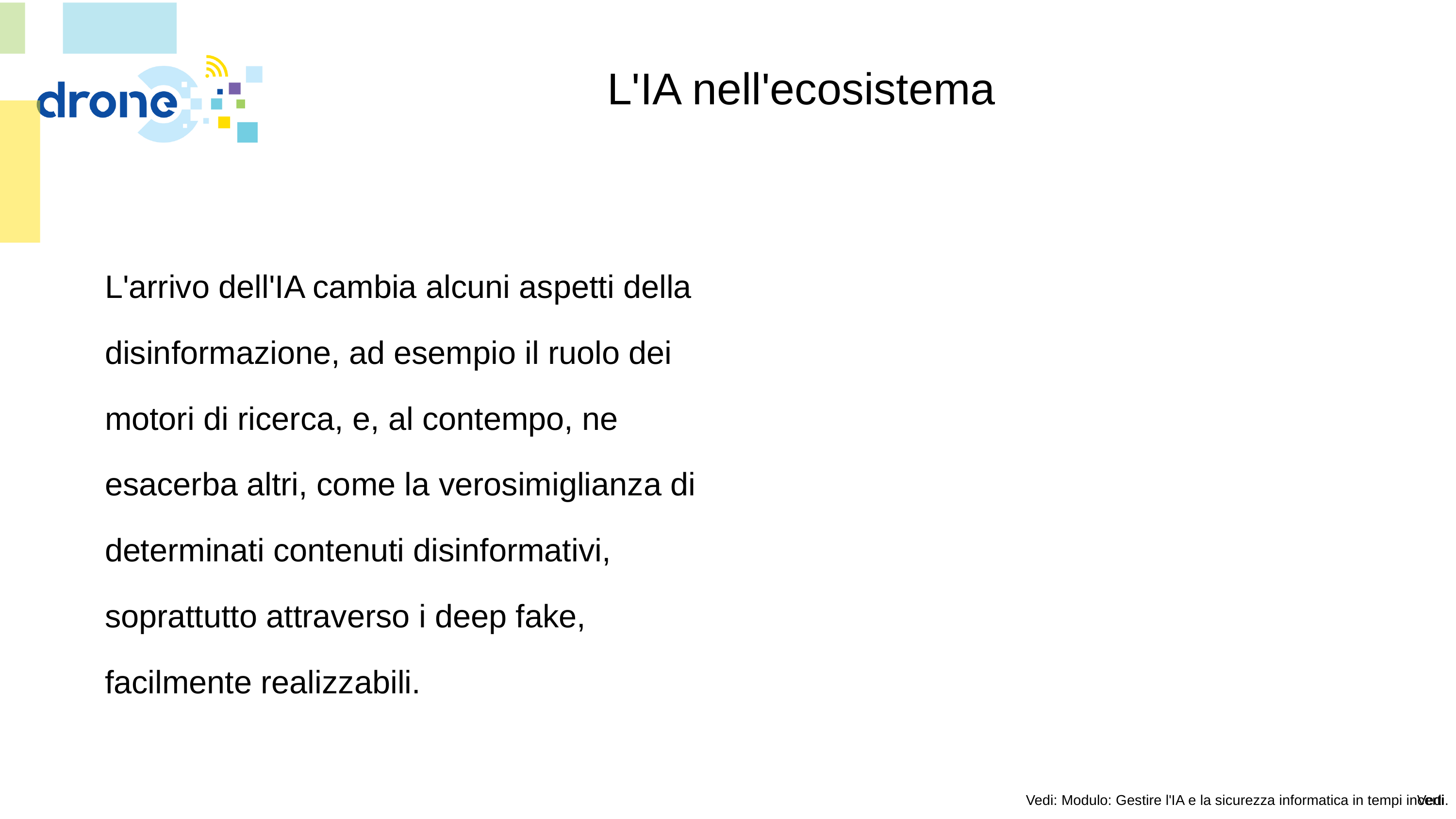

# L'IA nell'ecosistema

L'arrivo dell'IA cambia alcuni aspetti della disinformazione, ad esempio il ruolo dei motori di ricerca, e, al contempo, ne esacerba altri, come la verosimiglianza di determinati contenuti disinformativi, soprattutto attraverso i deep fake, facilmente realizzabili.
Vedi.
Vedi: Modulo: Gestire l'IA e la sicurezza informatica in tempi incerti